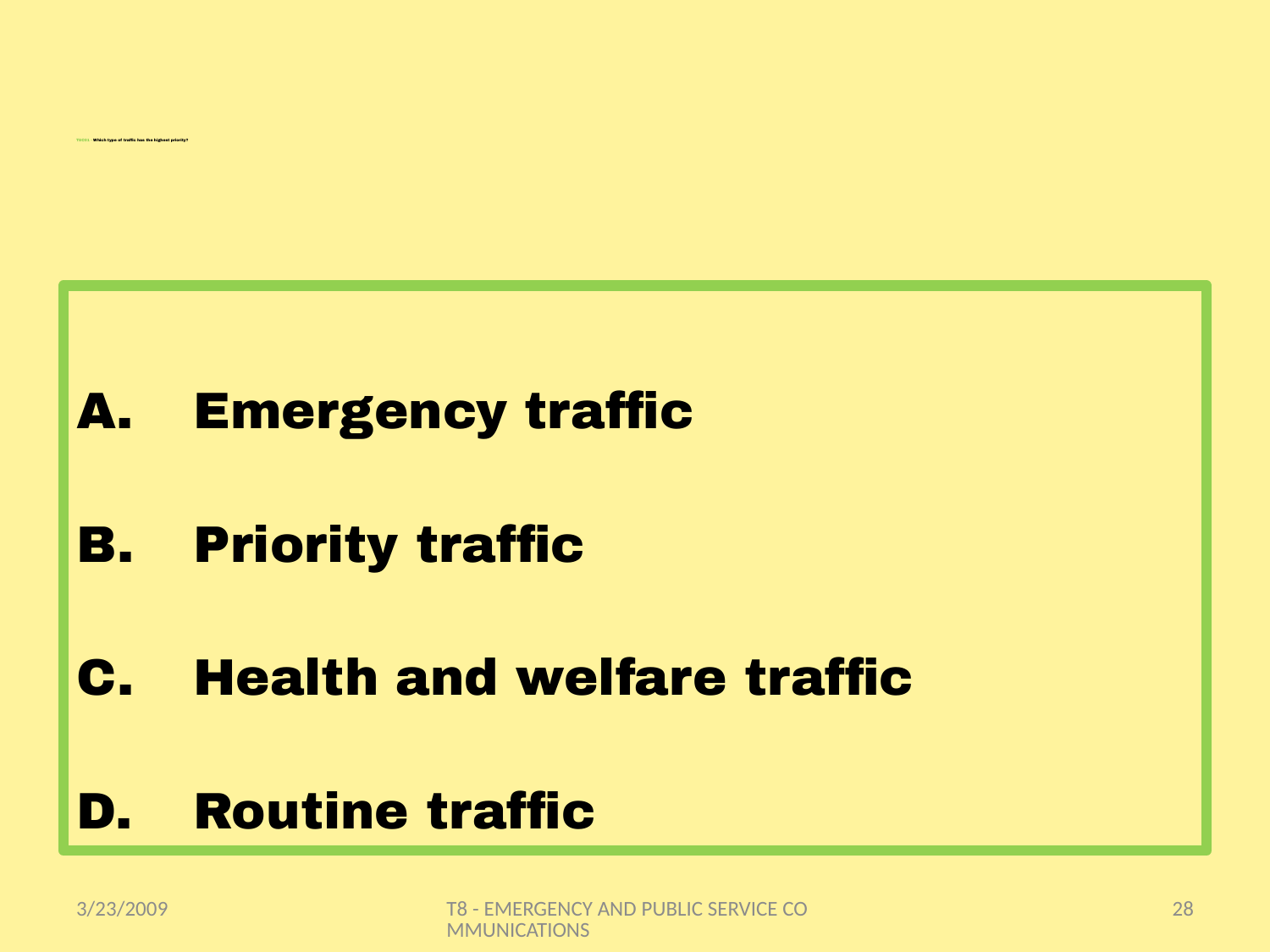

# T8C01 - Which type of traffic has the highest priority?

Emergency traffic
Priority traffic
Health and welfare traffic
Routine traffic
3/23/2009
T8 - EMERGENCY AND PUBLIC SERVICE COMMUNICATIONS
28